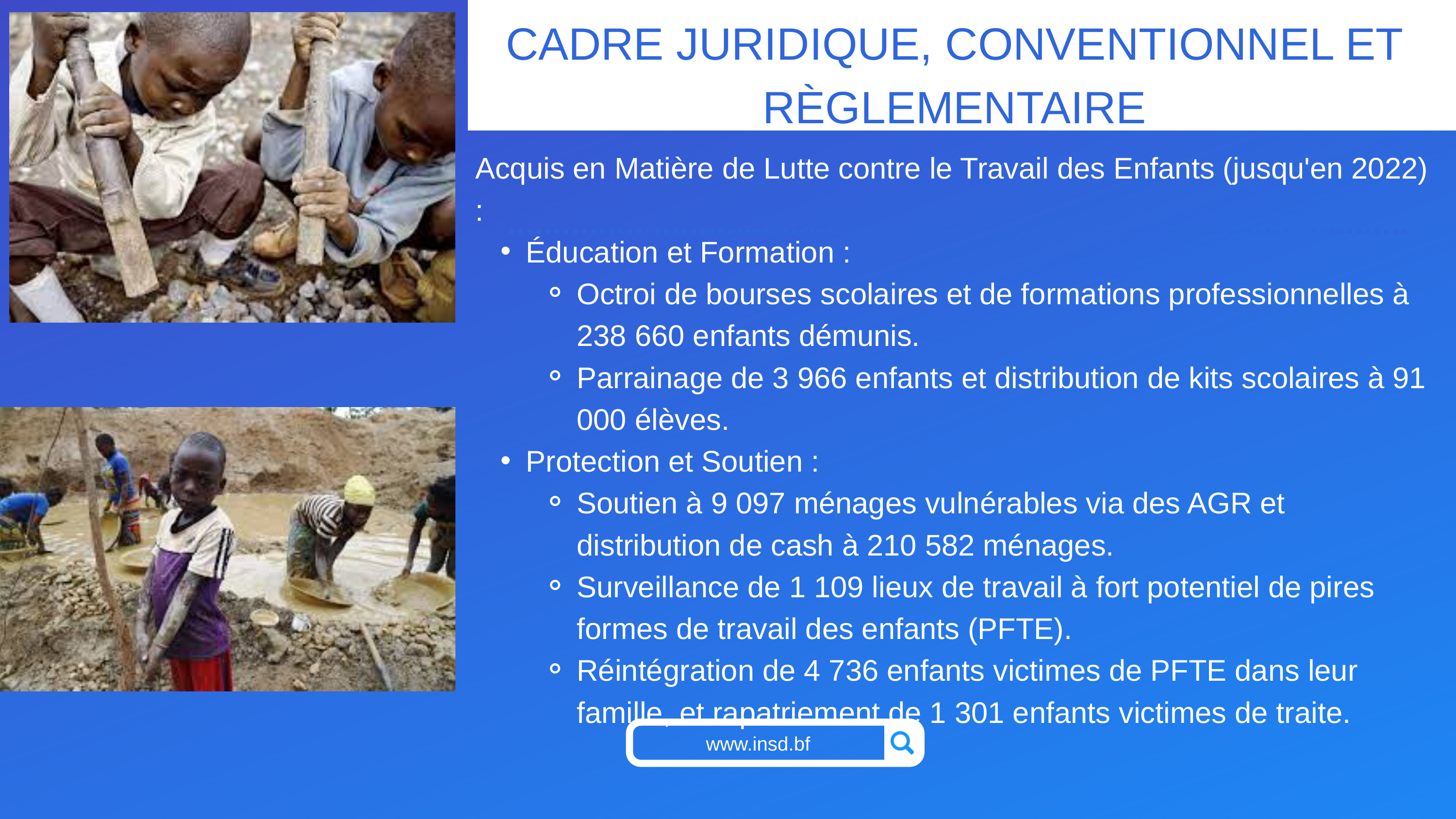

CADRE JURIDIQUE, CONVENTIONNEL ET RÈGLEMENTAIRE

Acquis en Matière de Lutte contre le Travail des Enfants (jusqu'en 2022) :
Éducation et Formation :
Octroi de bourses scolaires et de formations professionnelles à 238 660 enfants démunis.
Parrainage de 3 966 enfants et distribution de kits scolaires à 91 000 élèves.
Protection et Soutien :
Soutien à 9 097 ménages vulnérables via des AGR et distribution de cash à 210 582 ménages.
Surveillance de 1 109 lieux de travail à fort potentiel de pires formes de travail des enfants (PFTE).
Réintégration de 4 736 enfants victimes de PFTE dans leur famille, et rapatriement de 1 301 enfants victimes de traite.

www.insd.bf